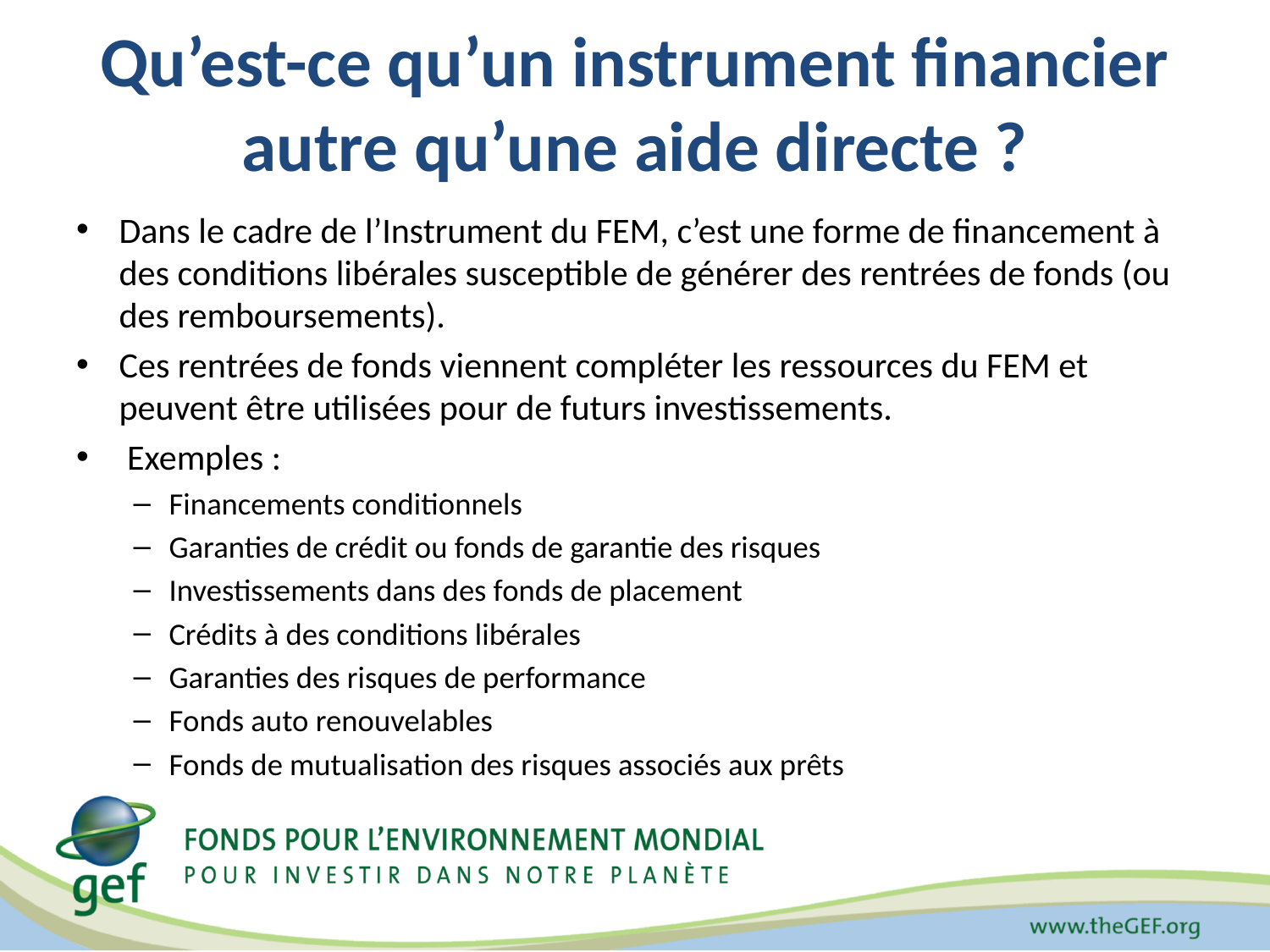

# Qu’est-ce qu’un instrument financier autre qu’une aide directe ?
Dans le cadre de l’Instrument du FEM, c’est une forme de financement à des conditions libérales susceptible de générer des rentrées de fonds (ou des remboursements).
Ces rentrées de fonds viennent compléter les ressources du FEM et peuvent être utilisées pour de futurs investissements.
 Exemples :
Financements conditionnels
Garanties de crédit ou fonds de garantie des risques
Investissements dans des fonds de placement
Crédits à des conditions libérales
Garanties des risques de performance
Fonds auto renouvelables
Fonds de mutualisation des risques associés aux prêts